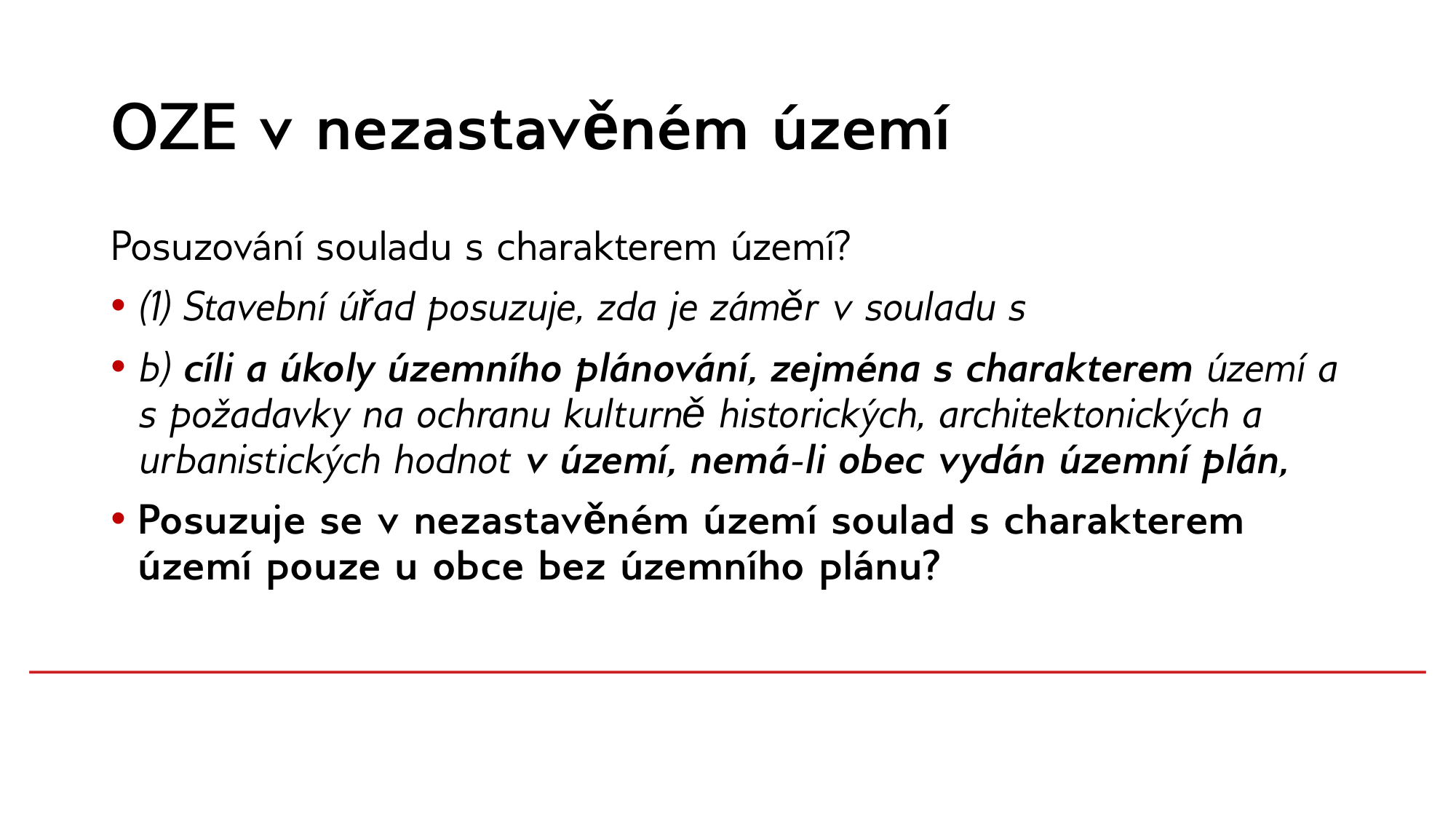

# OZE v nezastavěném území
Posuzování souladu s charakterem území?
(1) Stavební úřad posuzuje, zda je záměr v souladu s
b) cíli a úkoly územního plánování, zejména s charakterem území a s požadavky na ochranu kulturně historických, architektonických a urbanistických hodnot v území, nemá-li obec vydán územní plán,
Posuzuje se v nezastavěném území soulad s charakterem území pouze u obce bez územního plánu?